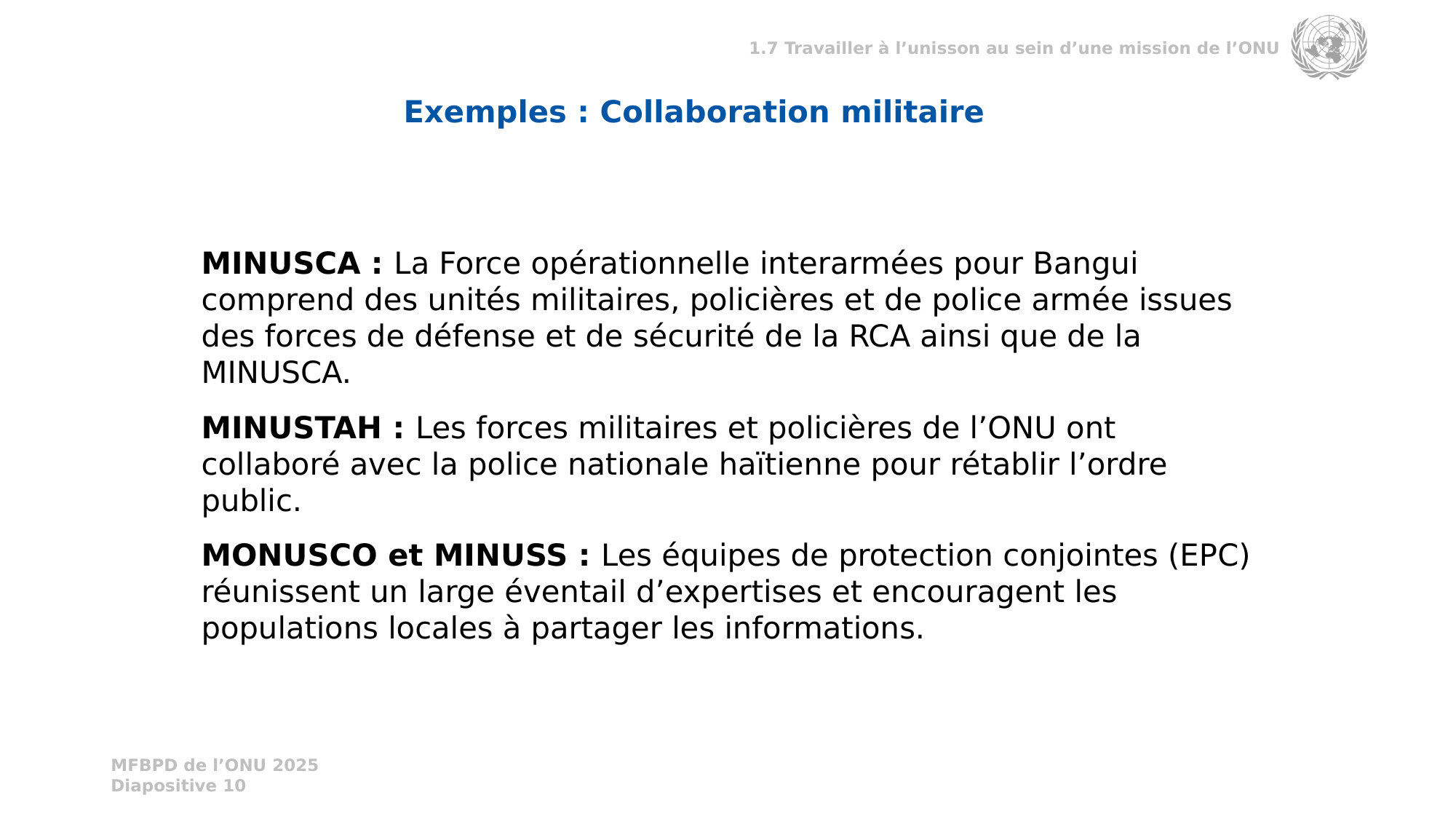

Exemples : Collaboration militaire
MINUSCA : La Force opérationnelle interarmées pour Bangui comprend des unités militaires, policières et de police armée issues des forces de défense et de sécurité de la RCA ainsi que de la MINUSCA.
MINUSTAH : Les forces militaires et policières de l’ONU ont collaboré avec la police nationale haïtienne pour rétablir l’ordre public.
MONUSCO et MINUSS : Les équipes de protection conjointes (EPC) réunissent un large éventail d’expertises et encouragent les populations locales à partager les informations.